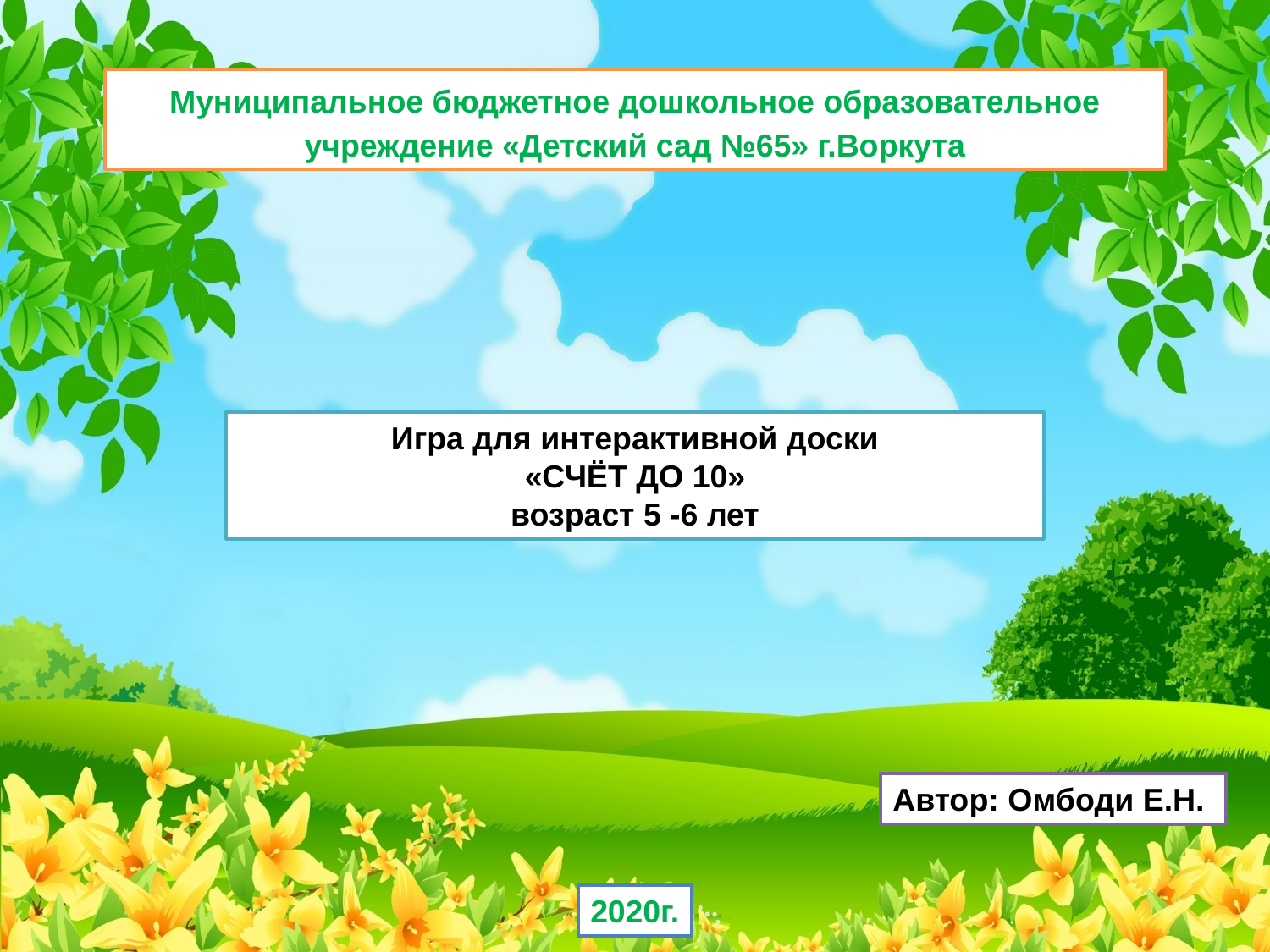

Муниципальное бюджетное дошкольное образовательное учреждение «Детский сад №65» г.Воркута
Игра для интерактивной доски
«СЧЁТ ДО 10»
возраст 5 -6 лет
Автор: Омбоди Е.Н.
2020г.